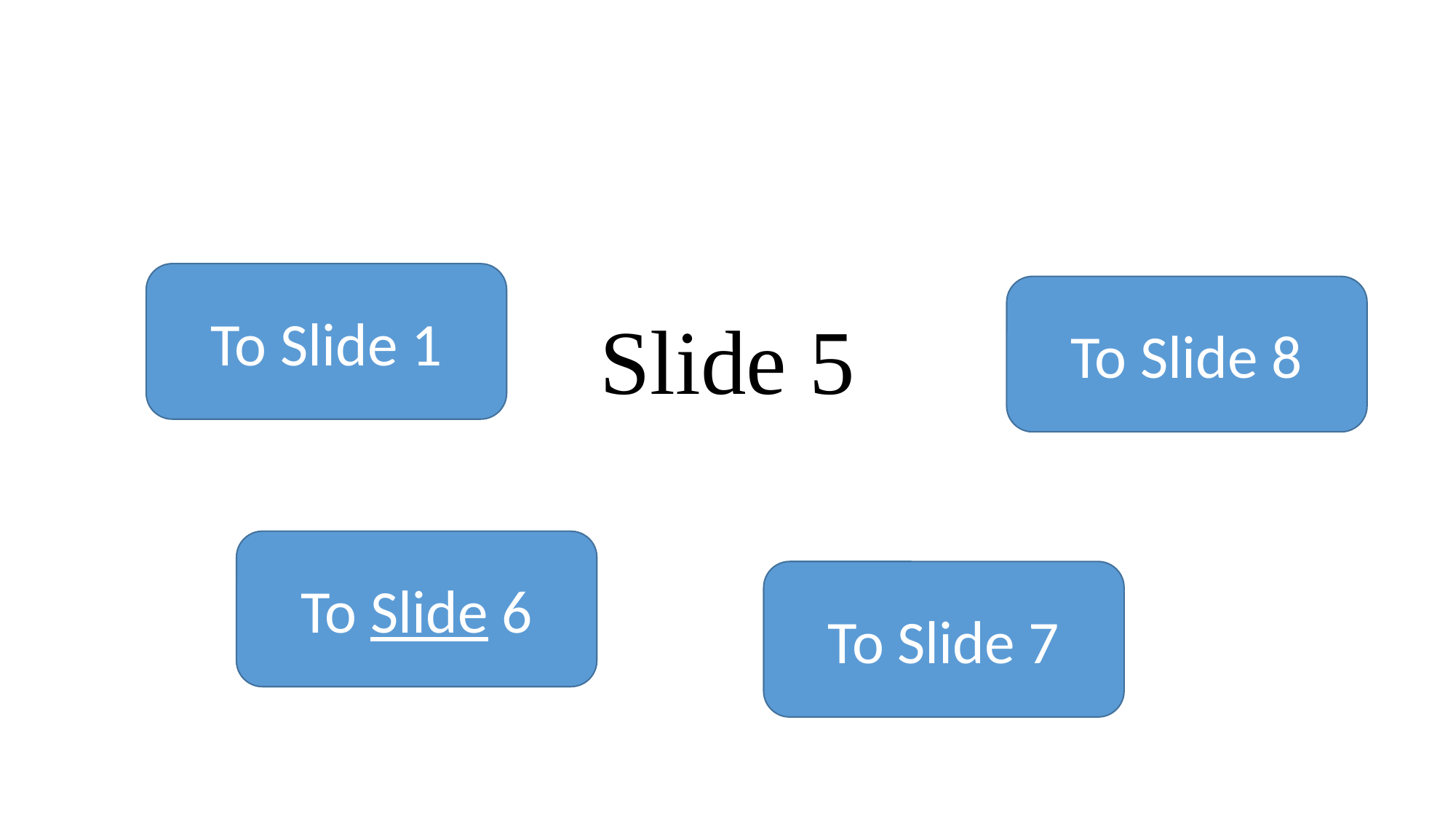

# Slide 5
To Slide 1
To Slide 8
To Slide 6
To Slide 7